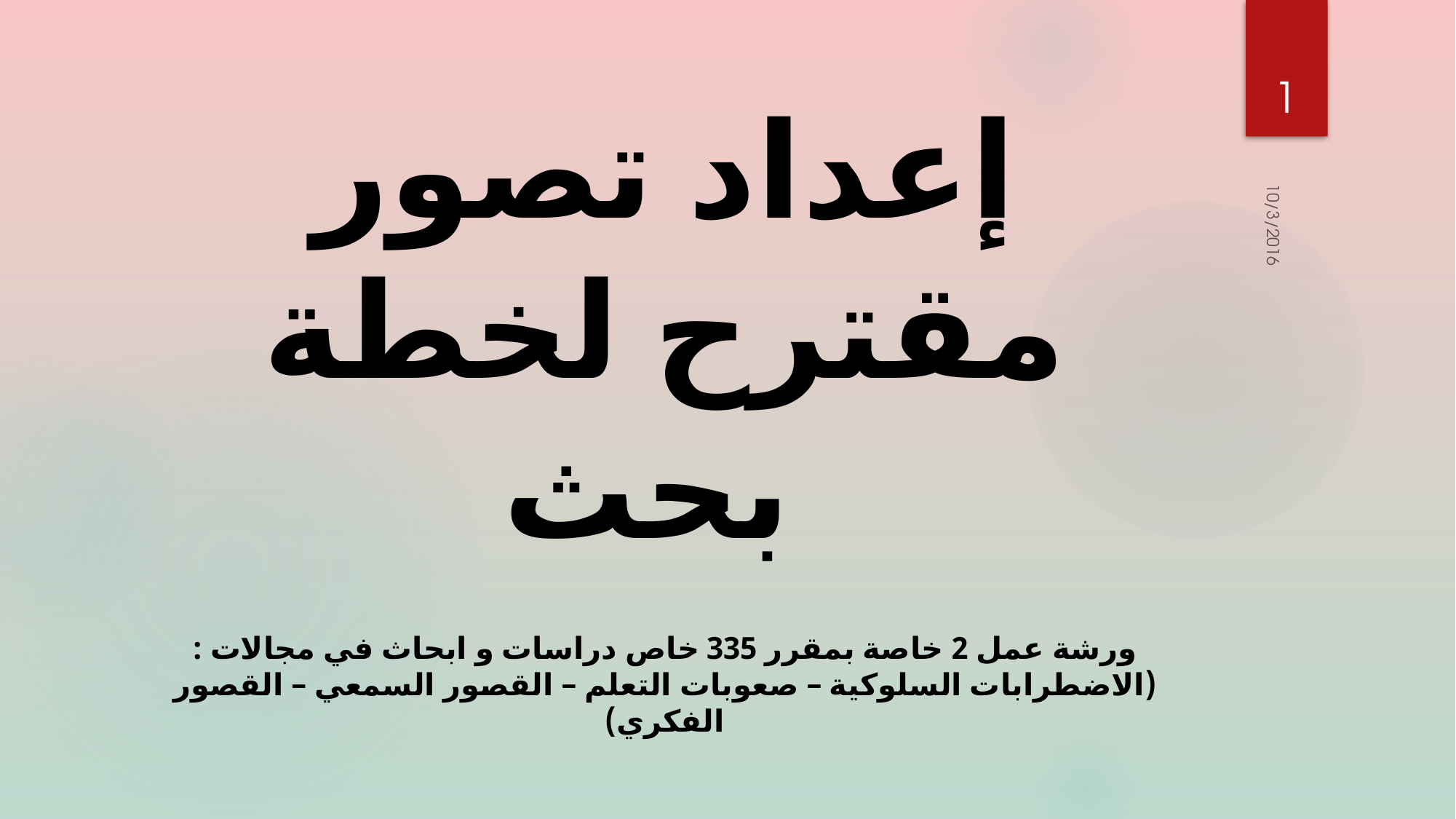

1
# إعداد تصور مقترح لخطة بحث
10/3/2016
ورشة عمل 2 خاصة بمقرر 335 خاص دراسات و ابحاث في مجالات : (الاضطرابات السلوكية – صعوبات التعلم – القصور السمعي – القصور الفكري)